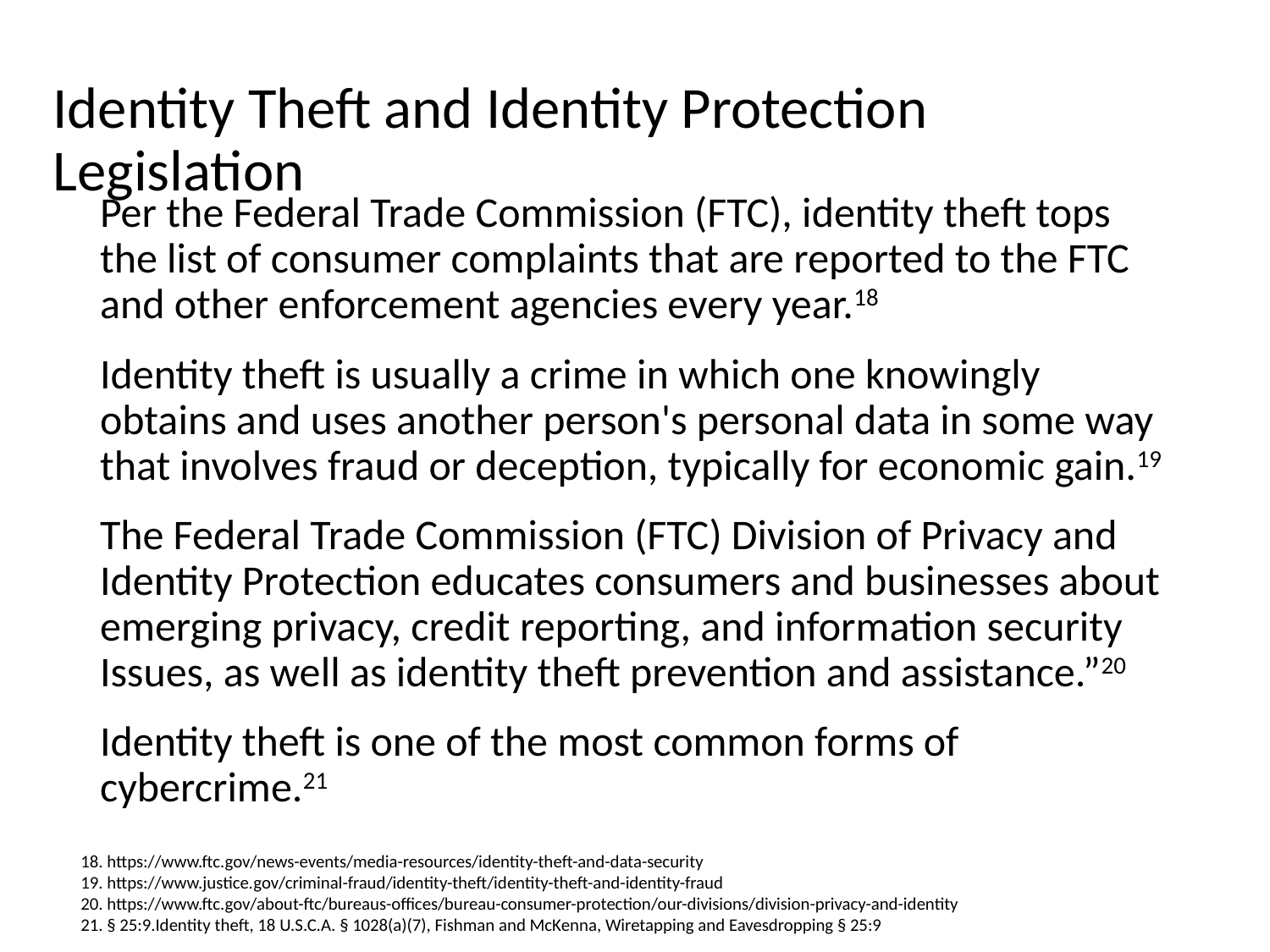

# Identity Theft and Identity Protection Legislation
Per the Federal Trade Commission (FTC), identity theft tops the list of consumer complaints that are reported to the FTC and other enforcement agencies every year.18
Identity theft is usually a crime in which one knowingly obtains and uses another person's personal data in some way that involves fraud or deception, typically for economic gain.19
The Federal Trade Commission (FTC) Division of Privacy and Identity Protection educates consumers and businesses about emerging privacy, credit reporting, and information security Issues, as well as identity theft prevention and assistance.”20
Identity theft is one of the most common forms of cybercrime.21
18. https://www.ftc.gov/news-events/media-resources/identity-theft-and-data-security
19. https://www.justice.gov/criminal-fraud/identity-theft/identity-theft-and-identity-fraud
20. https://www.ftc.gov/about-ftc/bureaus-offices/bureau-consumer-protection/our-divisions/division-privacy-and-identity
21. § 25:9.Identity theft, 18 U.S.C.A. § 1028(a)(7), Fishman and McKenna, Wiretapping and Eavesdropping § 25:9